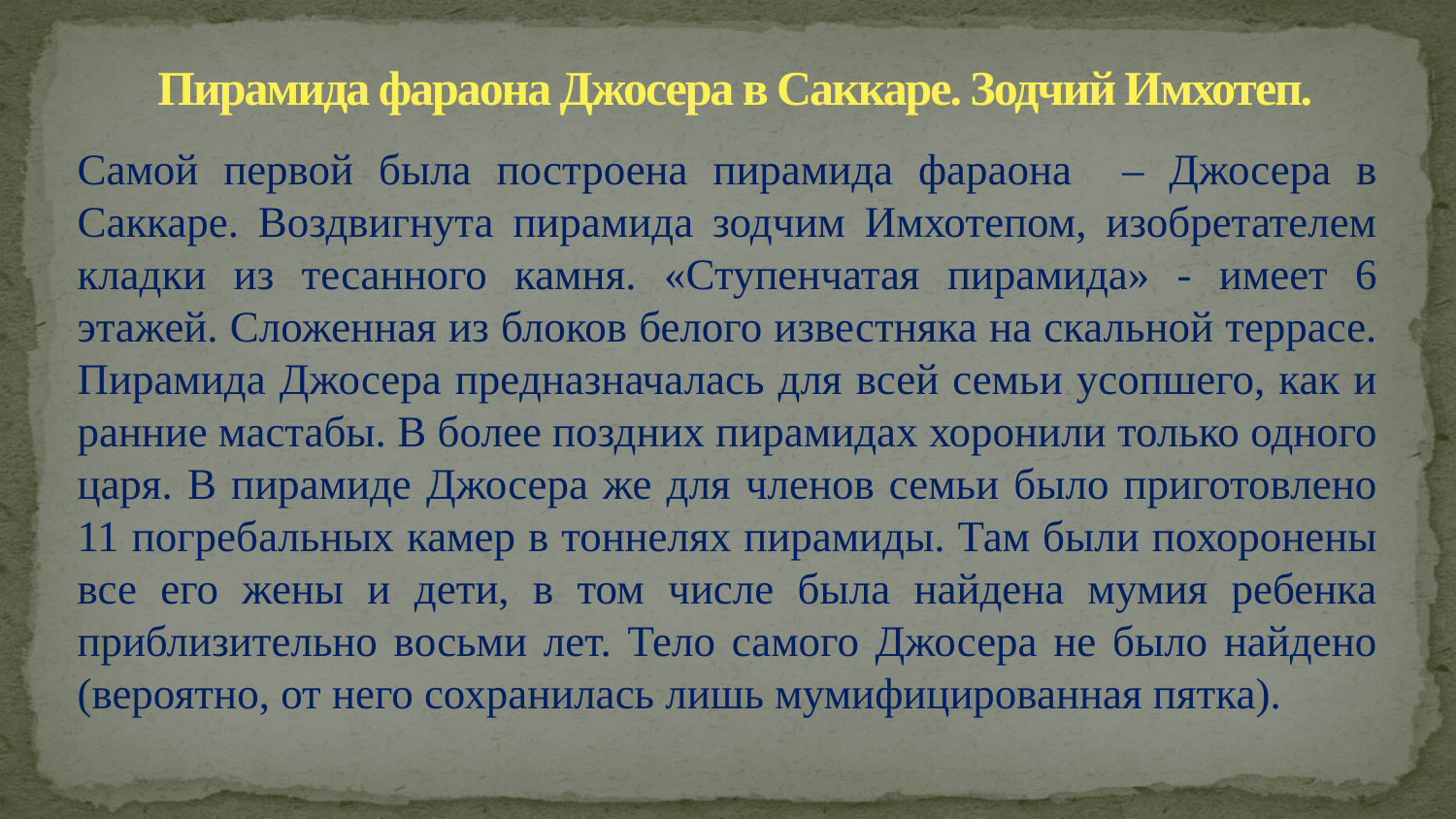

# Пирамида фараона Джосера в Саккаре. Зодчий Имхотеп.
Самой первой была построена пирамида фараона  – Джосера в Саккаре. Воздвигнута пирамида зодчим Имхотепом, изобретателем кладки из тесанного камня. «Ступенчатая пирамида» - имеет 6 этажей. Сложенная из блоков белого известняка на скальной террасе. Пирамида Джосера предназначалась для всей семьи усопшего, как и ранние мастабы. В более поздних пирамидах хоронили только одного царя. В пирамиде Джосера же для членов семьи было приготовлено 11 погребальных камер в тоннелях пирамиды. Там были похоронены все его жены и дети, в том числе была найдена мумия ребенка приблизительно восьми лет. Тело самого Джосера не было найдено (вероятно, от него сохранилась лишь мумифицированная пятка).